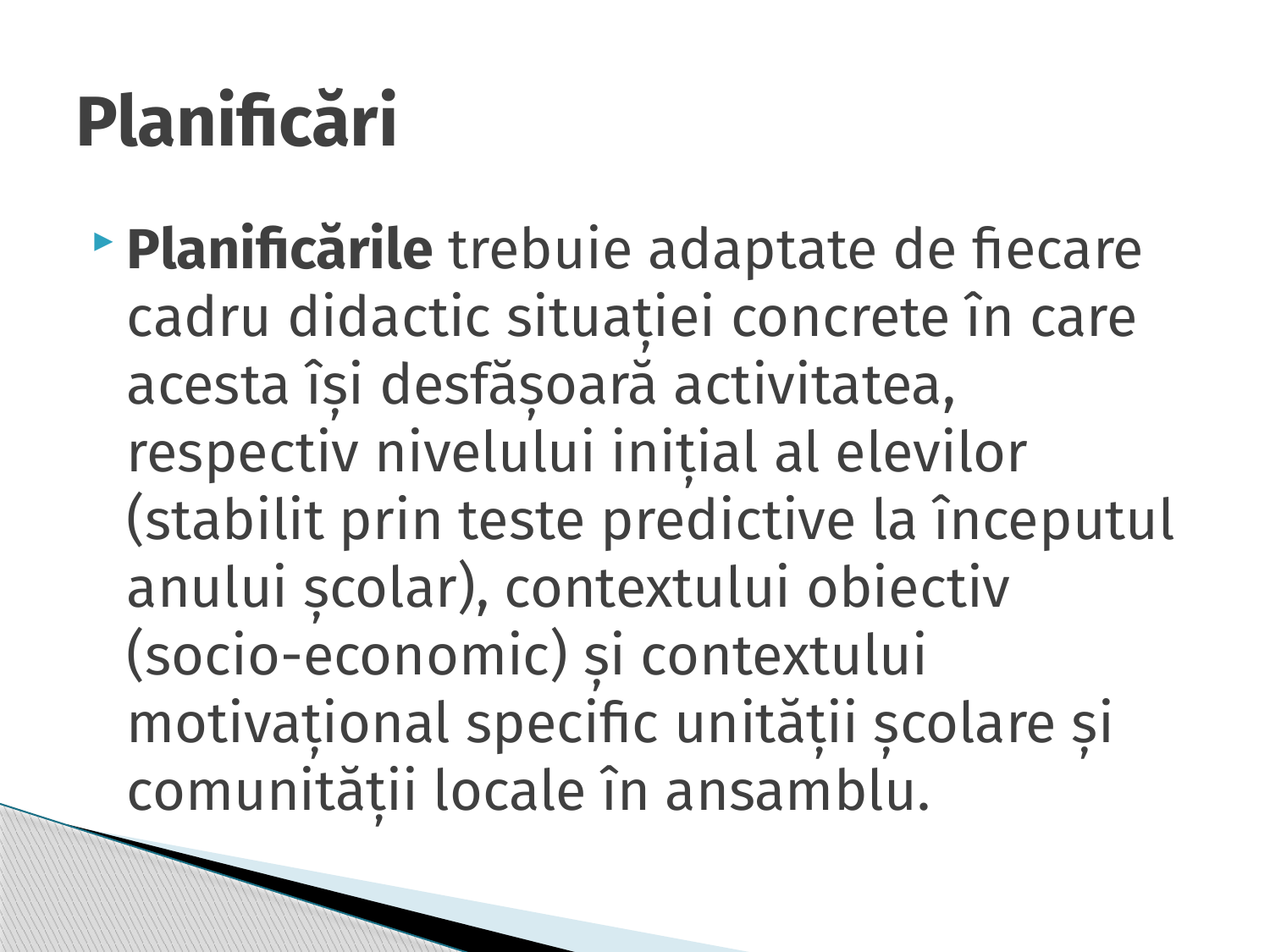

# Planificări
Planificările trebuie adaptate de fiecare cadru didactic situației concrete în care acesta își desfășoară activitatea, respectiv nivelului inițial al elevilor (stabilit prin teste predictive la începutul anului școlar), contextului obiectiv (socio-economic) și contextului motivațional specific unității școlare și comunității locale în ansamblu.